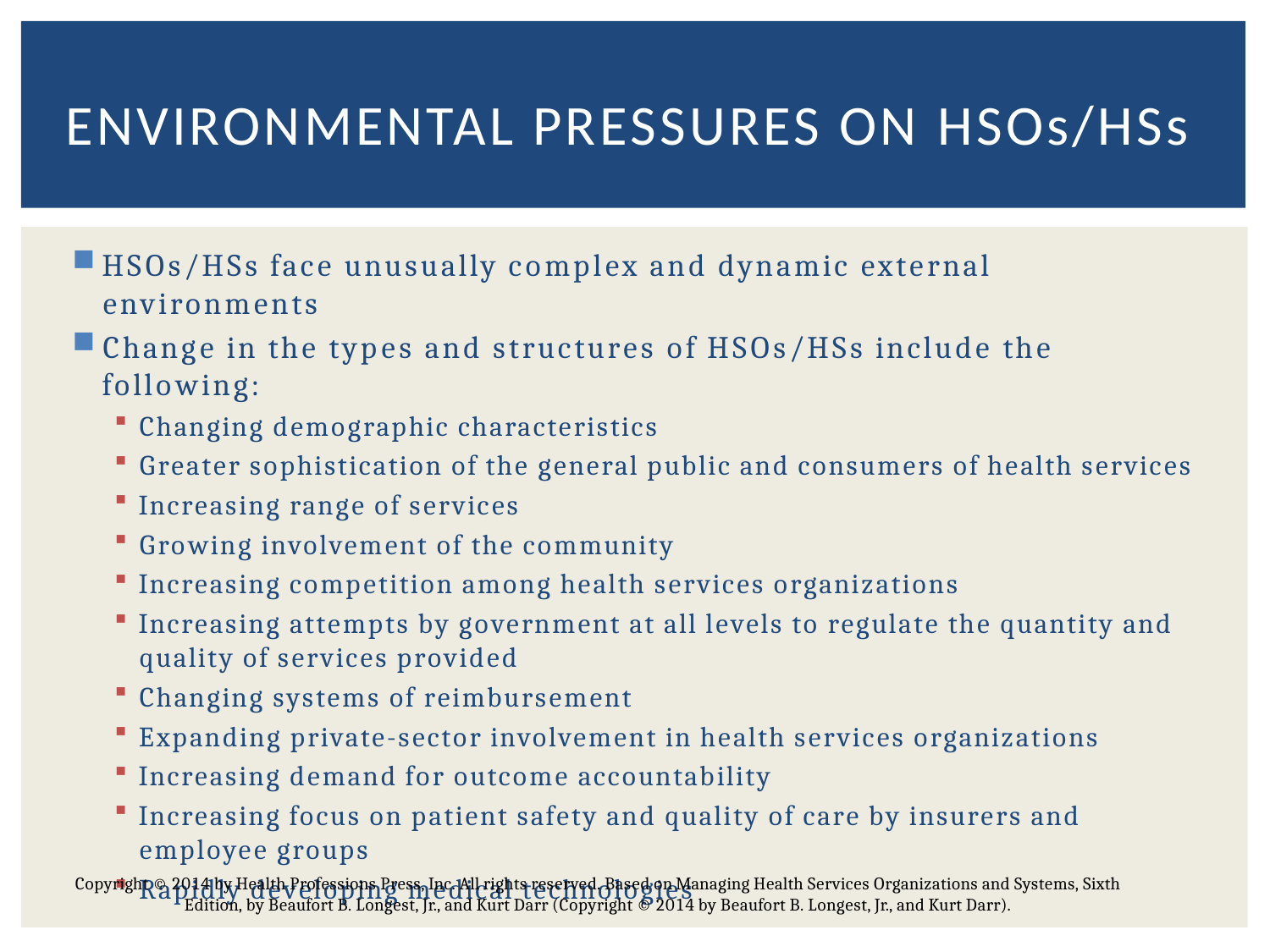

# Environmental Pressures on HSOs/HSs
HSOs/HSs face unusually complex and dynamic external environments
Change in the types and structures of HSOs/HSs include the following:
Changing demographic characteristics
Greater sophistication of the general public and consumers of health services
Increasing range of services
Growing involvement of the community
Increasing competition among health services organizations
Increasing attempts by government at all levels to regulate the quantity and quality of services provided
Changing systems of reimbursement
Expanding private-sector involvement in health services organizations
Increasing demand for outcome accountability
Increasing focus on patient safety and quality of care by insurers and employee groups
Rapidly developing medical technologies

Copyright © 2014 by Health Professions Press, Inc. All rights reserved. Based on Managing Health Services Organizations and Systems, Sixth Edition, by Beaufort B. Longest, Jr., and Kurt Darr (Copyright © 2014 by Beaufort B. Longest, Jr., and Kurt Darr).